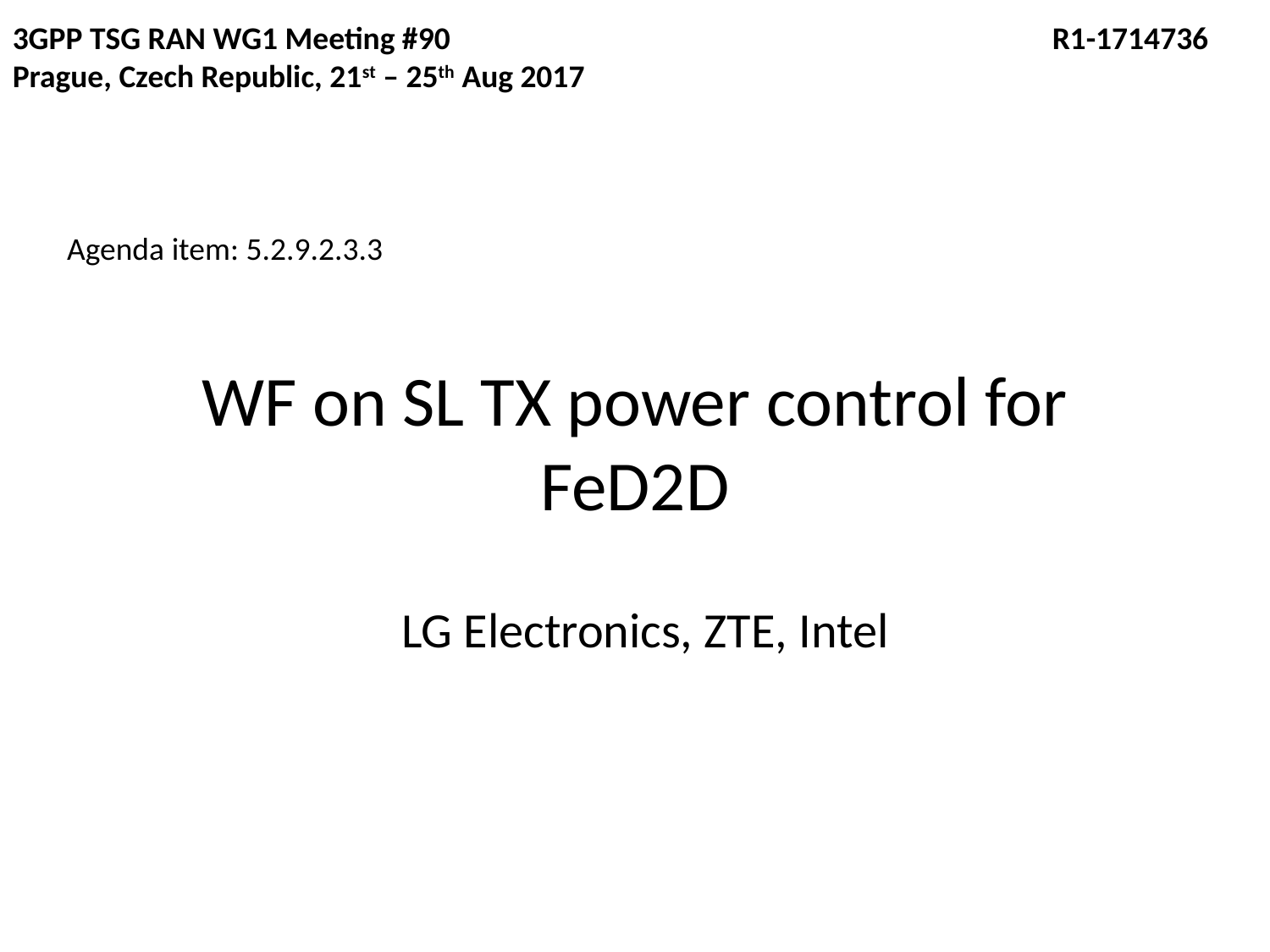

3GPP TSG RAN WG1 Meeting #90				                     R1-1714736
Prague, Czech Republic, 21st – 25th Aug 2017
Agenda item: 5.2.9.2.3.3
# WF on SL TX power control for FeD2D
LG Electronics, ZTE, Intel